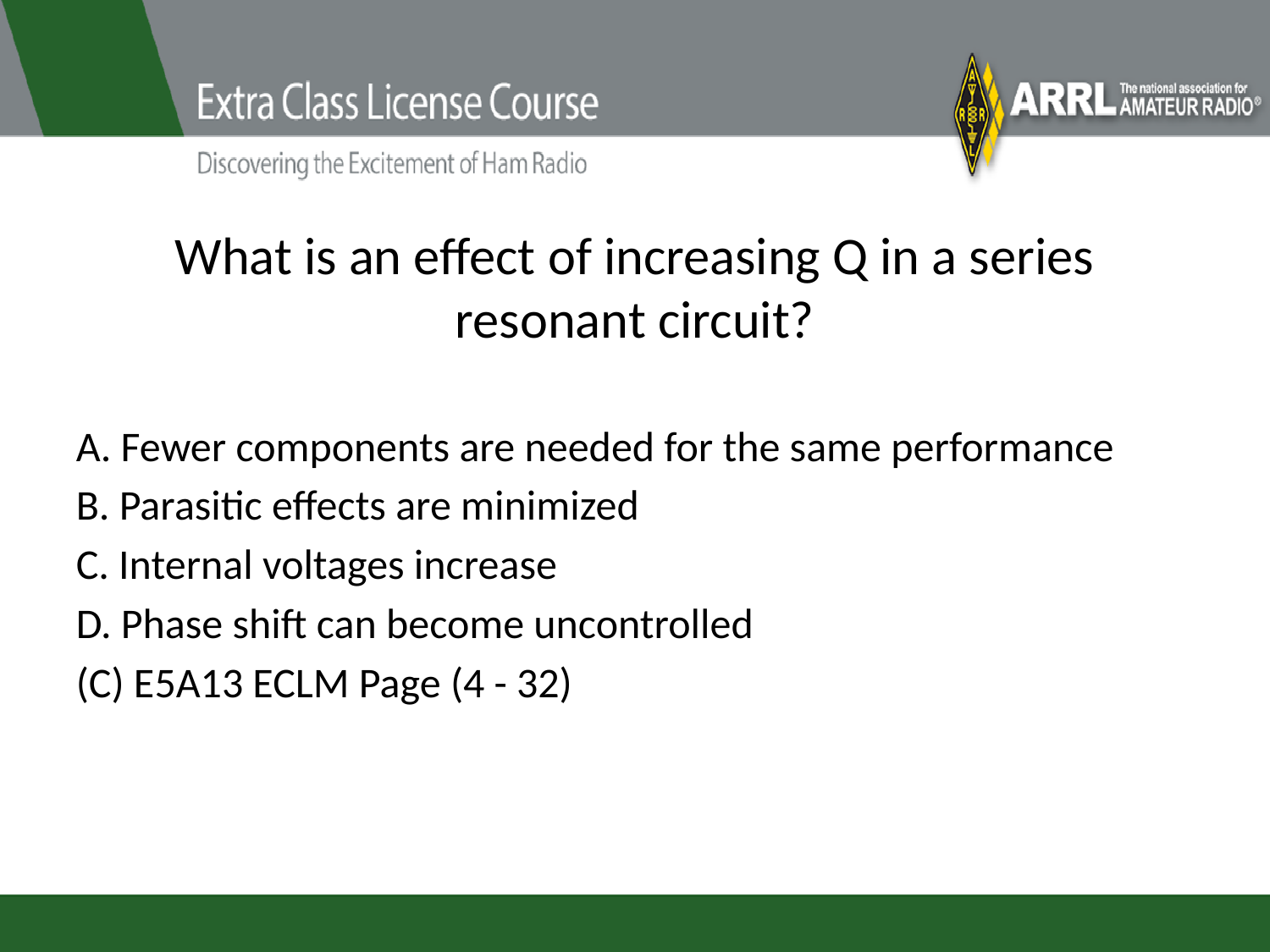

# What is an effect of increasing Q in a series resonant circuit?
A. Fewer components are needed for the same performance
B. Parasitic effects are minimized
C. Internal voltages increase
D. Phase shift can become uncontrolled
(C) E5A13 ECLM Page (4 - 32)